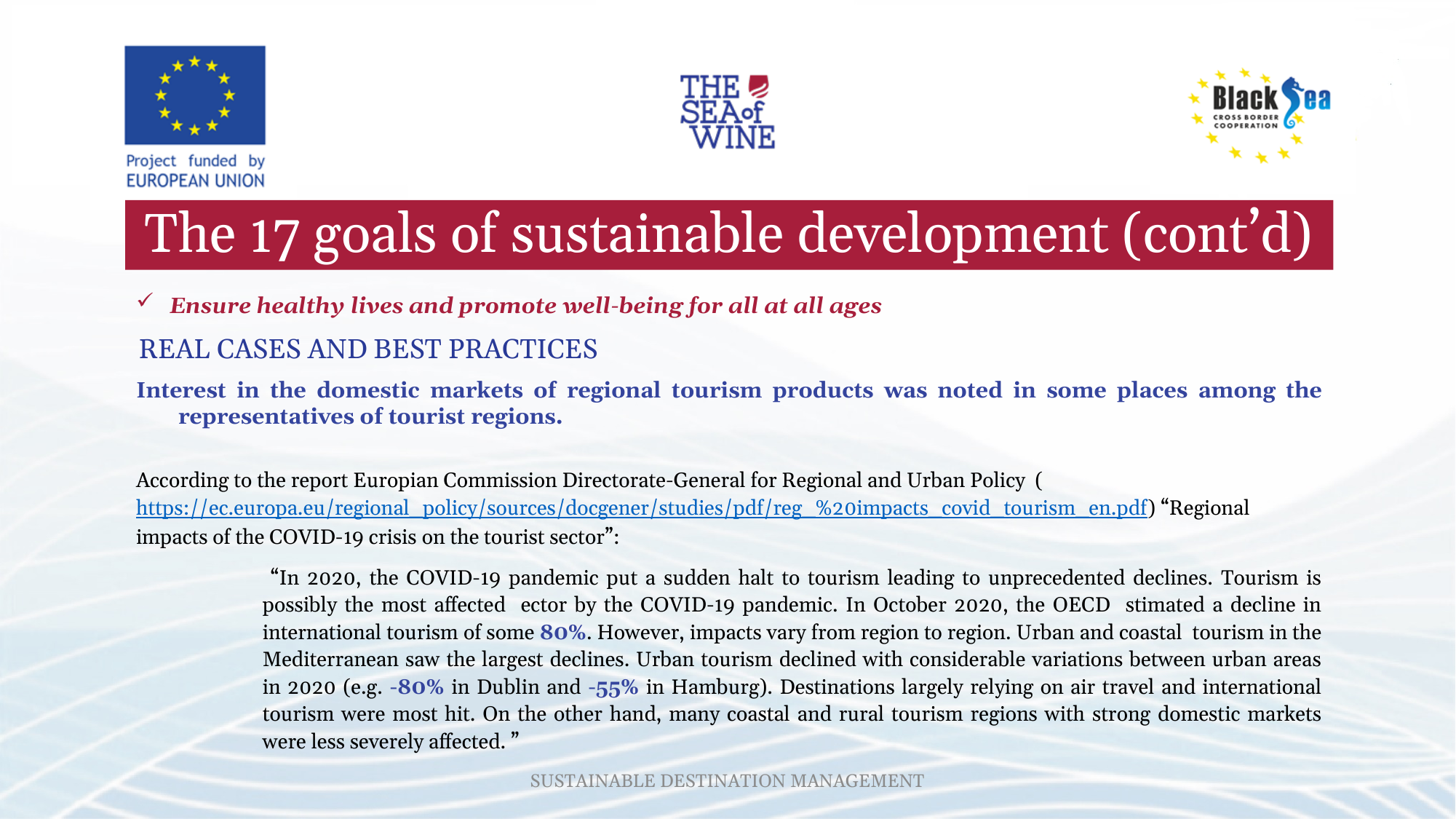

# The 17 goals of sustainable development (cont’d)
Ensure healthy lives and promote well-being for all at all ages

Interest in the domestic markets of regional tourism products was noted in some places among the representatives of tourist regions.

According to the report Europian Commission Directorate-General for Regional and Urban Policy  (https://ec.europa.eu/regional_policy/sources/docgener/studies/pdf/reg_%20impacts_covid_tourism_en.pdf) “Regional impacts of the COVID-19 crisis on the tourist sector”:
 “In 2020, the COVID-19 pandemic put a sudden halt to tourism leading to unprecedented declines. Tourism is possibly the most affected  ector by the COVID-19 pandemic. In October 2020, the OECD  stimated a decline in international tourism of some 80%. However, impacts vary from region to region. Urban and coastal  tourism in the Mediterranean saw the largest declines. Urban tourism declined with considerable variations between urban areas in 2020 (e.g. -80% in Dublin and -55% in Hamburg). Destinations largely relying on air travel and international tourism were most hit. On the other hand, many coastal and rural tourism regions with strong domestic markets were less severely affected. ”
real cases and best practices
SUSTAINABLE DESTINATION MANAGEMENT